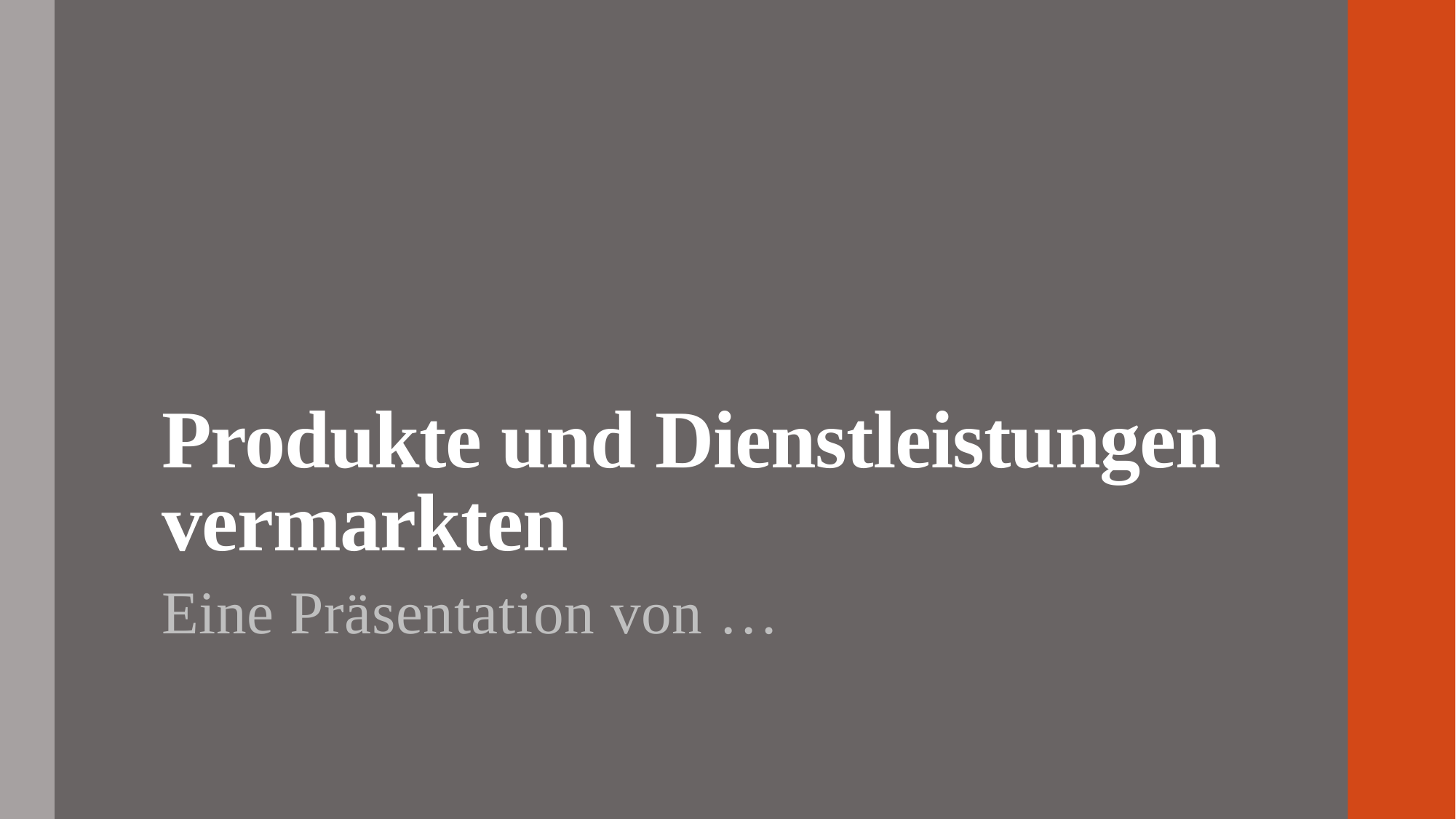

# Produkte und Dienstleistungen vermarkten
Eine Präsentation von …